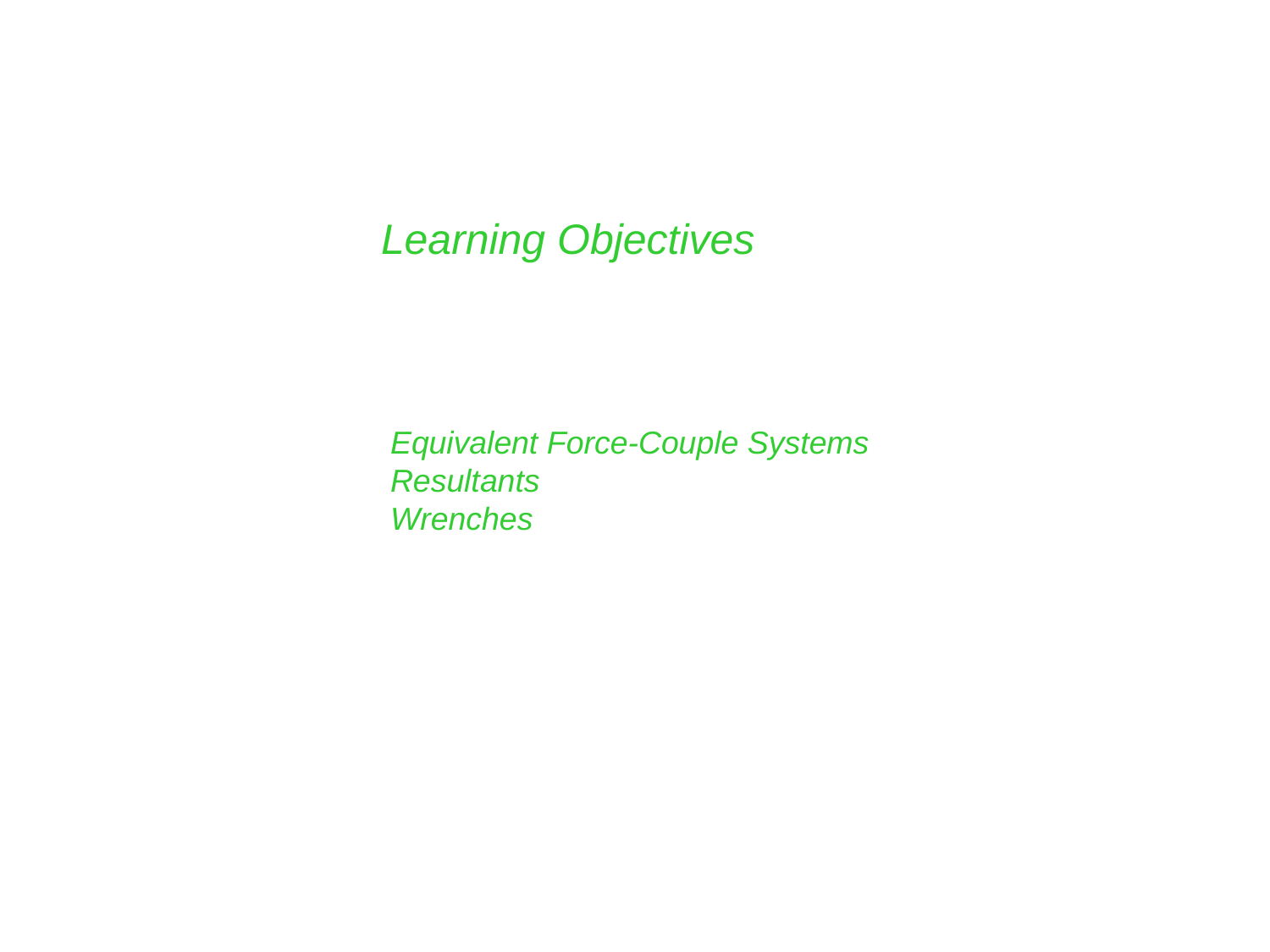

Learning Objectives
Equivalent Force-Couple Systems
Resultants
Wrenches